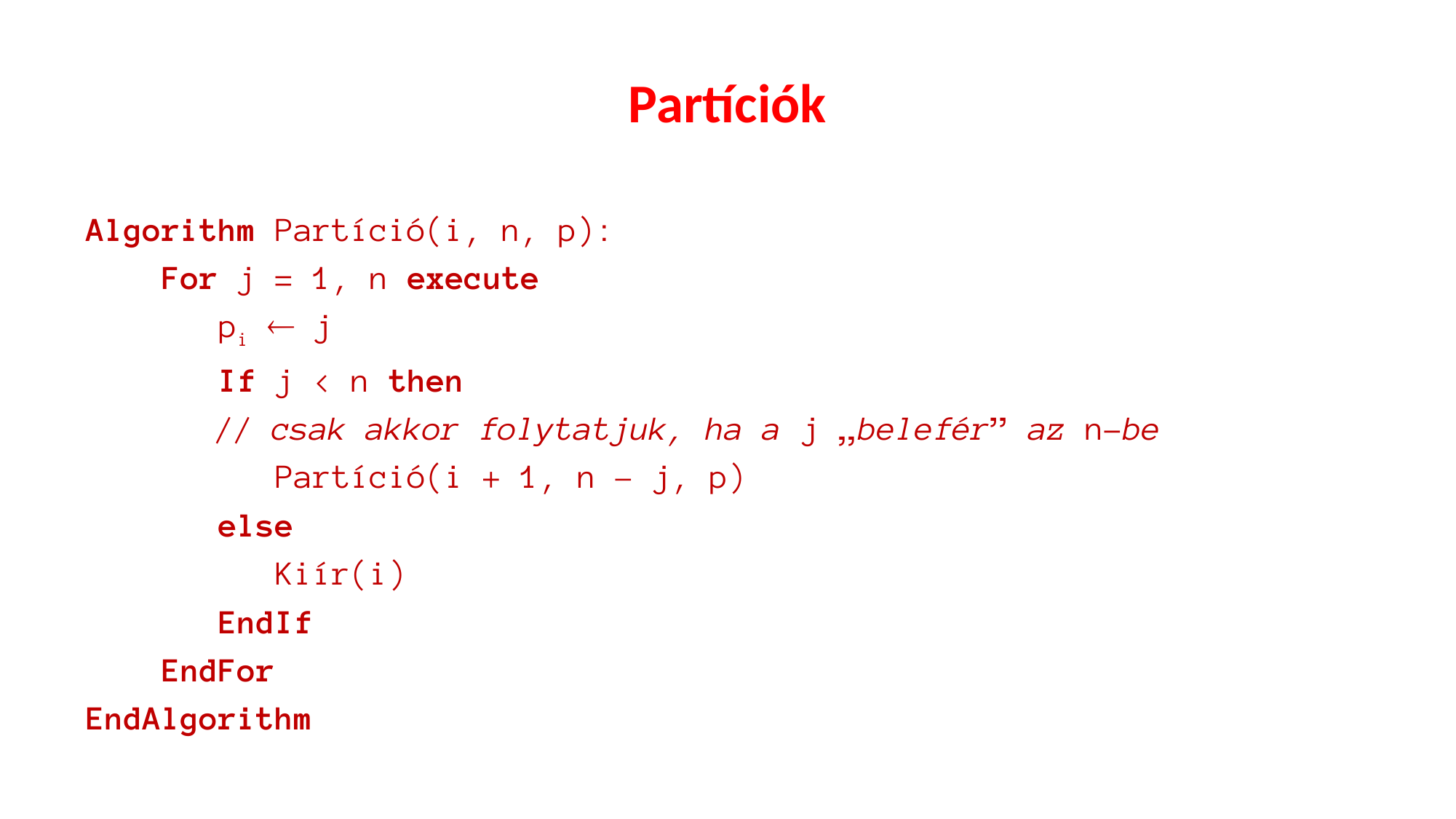

# Partíciók
Algorithm Partíció(i, n, p):
    For j = 1, n execute
       pi ← j
       If j < n then
// csak akkor folytatjuk, ha a j „belefér” az n-be
          Partíció(i + 1, n – j, p)
       else
          Kiír(i)
       EndIf
    EndFor
EndAlgorithm